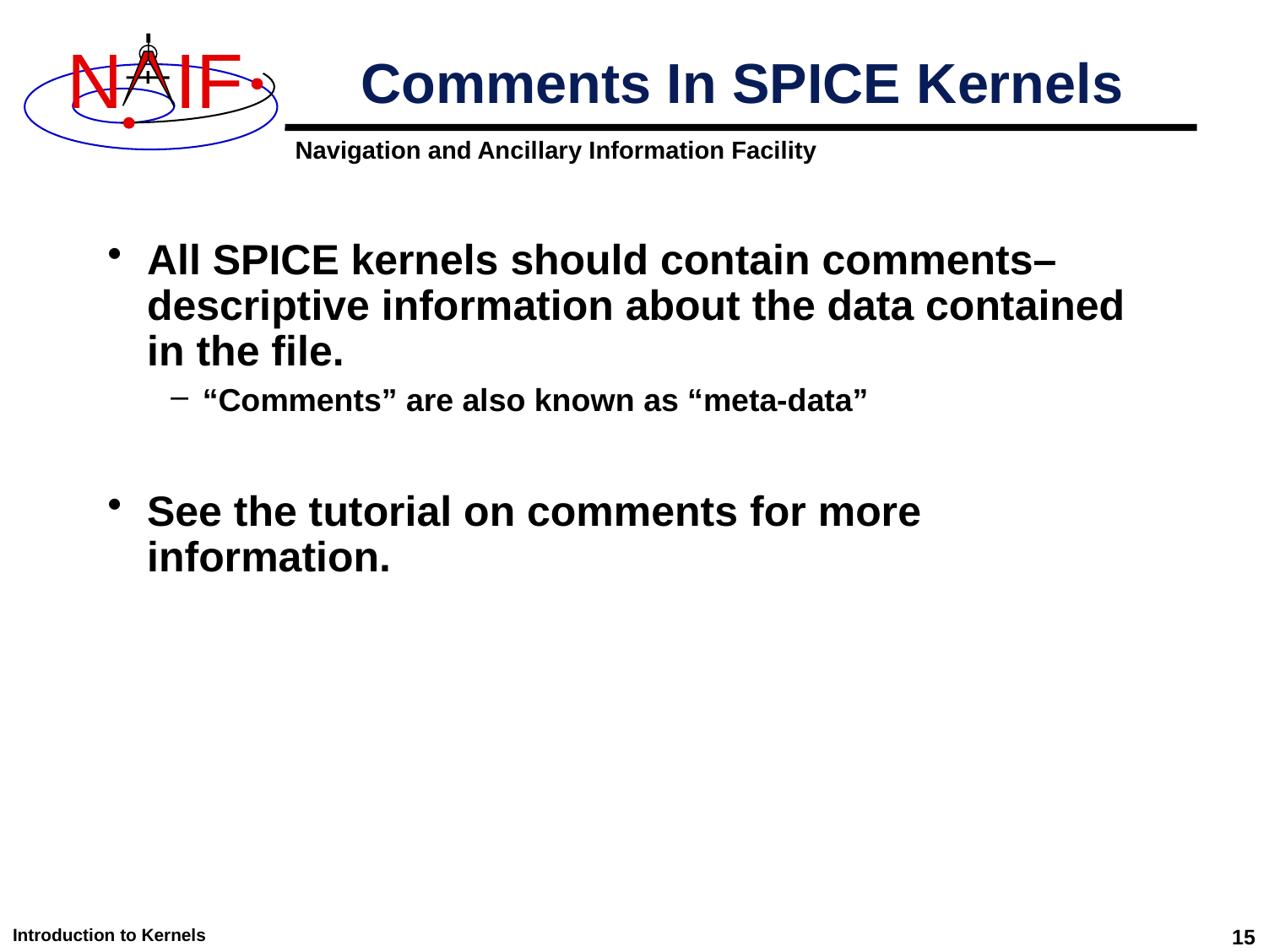

# Comments In SPICE Kernels
All SPICE kernels should contain comments–descriptive information about the data contained in the file.
“Comments” are also known as “meta-data”

See the tutorial on comments for more information.
Introduction to Kernels
15